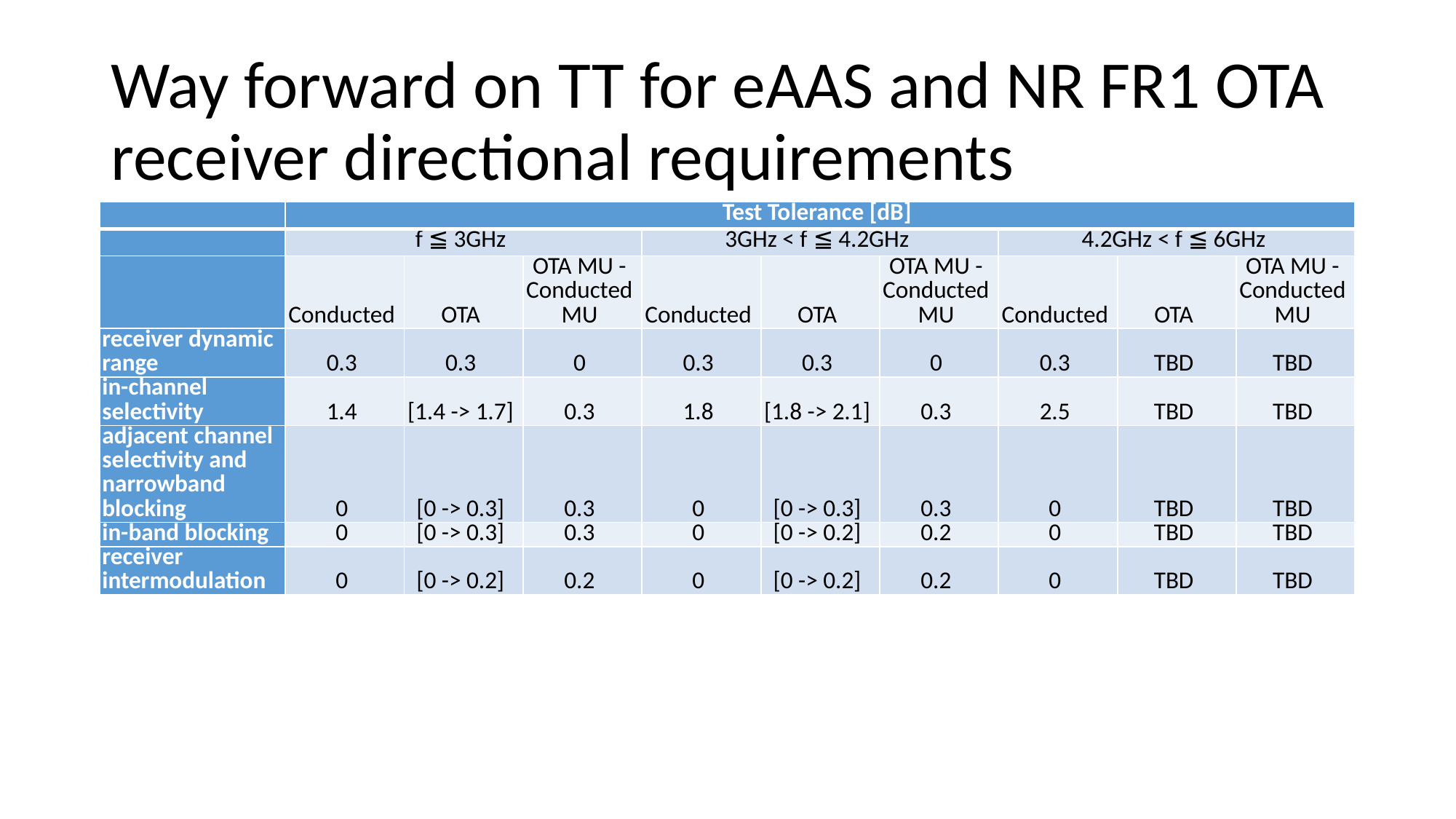

# Way forward on TT for eAAS and NR FR1 OTA receiver directional requirements
|  | Test Tolerance [dB] |  |  |  |  |  |  |  |  |
| --- | --- | --- | --- | --- | --- | --- | --- | --- | --- |
|  | f ≦ 3GHz |  |  | 3GHz < f ≦ 4.2GHz |  |  | 4.2GHz < f ≦ 6GHz |  |  |
|  | Conducted | OTA | OTA MU - Conducted MU | Conducted | OTA | OTA MU - Conducted MU | Conducted | OTA | OTA MU - Conducted MU |
| receiver dynamic range | 0.3 | 0.3 | 0 | 0.3 | 0.3 | 0 | 0.3 | TBD | TBD |
| in-channel selectivity | 1.4 | [1.4 -> 1.7] | 0.3 | 1.8 | [1.8 -> 2.1] | 0.3 | 2.5 | TBD | TBD |
| adjacent channel selectivity and narrowband blocking | 0 | [0 -> 0.3] | 0.3 | 0 | [0 -> 0.3] | 0.3 | 0 | TBD | TBD |
| in-band blocking | 0 | [0 -> 0.3] | 0.3 | 0 | [0 -> 0.2] | 0.2 | 0 | TBD | TBD |
| receiver intermodulation | 0 | [0 -> 0.2] | 0.2 | 0 | [0 -> 0.2] | 0.2 | 0 | TBD | TBD |